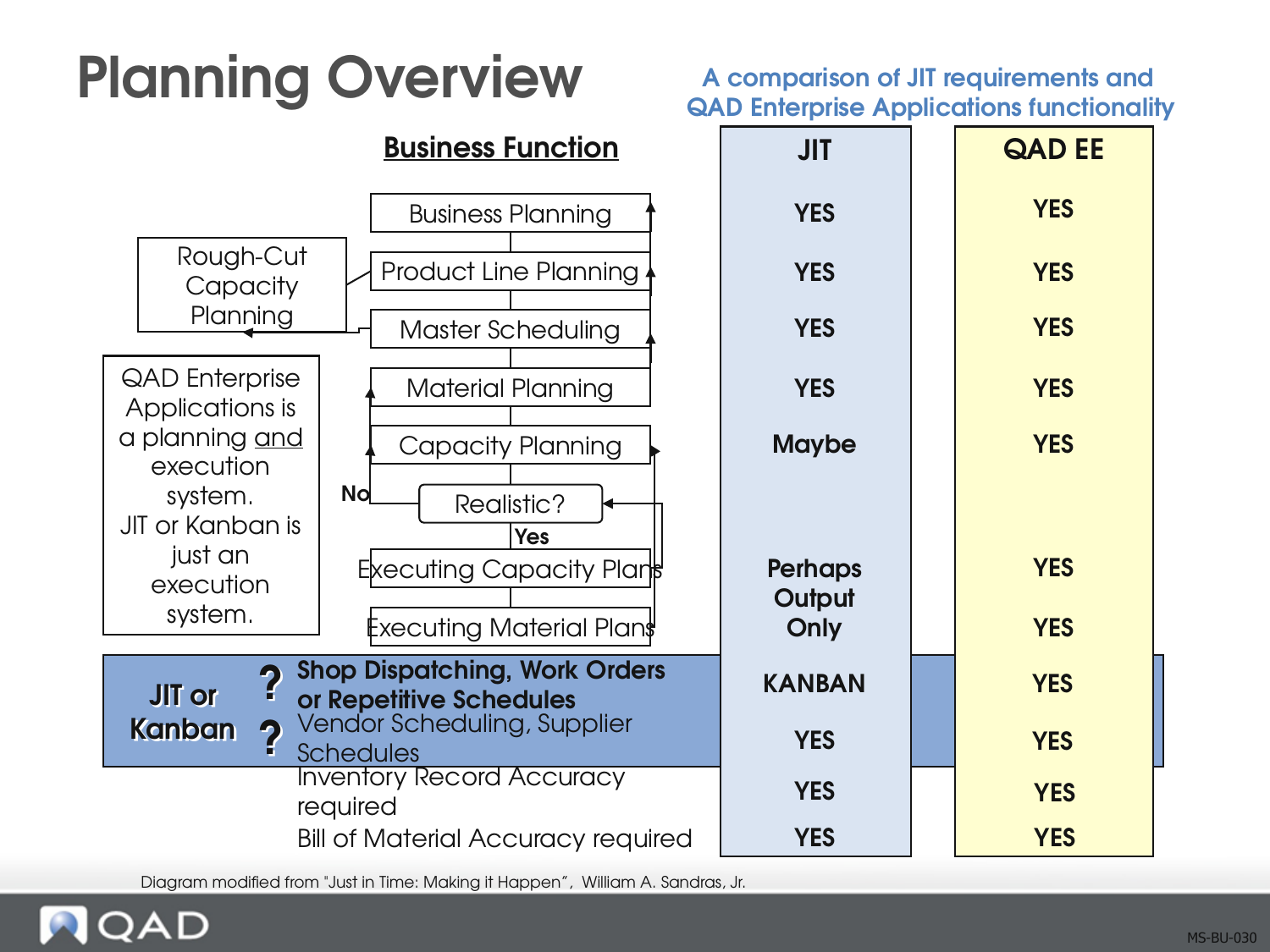

# Planning Overview
A comparison of JIT requirements and
QAD Enterprise Applications functionality

QAD EE
JIT
YES
YES
YES
YES
YES
YES
YES
YES
YES
Maybe
Perhaps
Output
Only
YES
YES
YES
KANBAN
YES
YES
YES
YES
YES
YES
Business Function
Business Planning
Rough-Cut
Capacity Planning
Product Line Planning
Master Scheduling
QAD Enterprise Applications is a planning and execution system.
JIT or Kanban is just an execution system.
Material Planning
Capacity Planning
No
Realistic?
Yes
Executing Capacity Plans
Executing Material Plans
?
?

Shop Dispatching, Work Orders
or Repetitive Schedules
JIT or
Kanban
Vendor Scheduling, Supplier Schedules
Inventory Record Accuracy required
Bill of Material Accuracy required
Diagram modified from "Just in Time: Making it Happen”,  William A. Sandras, Jr.
MS-BU-030